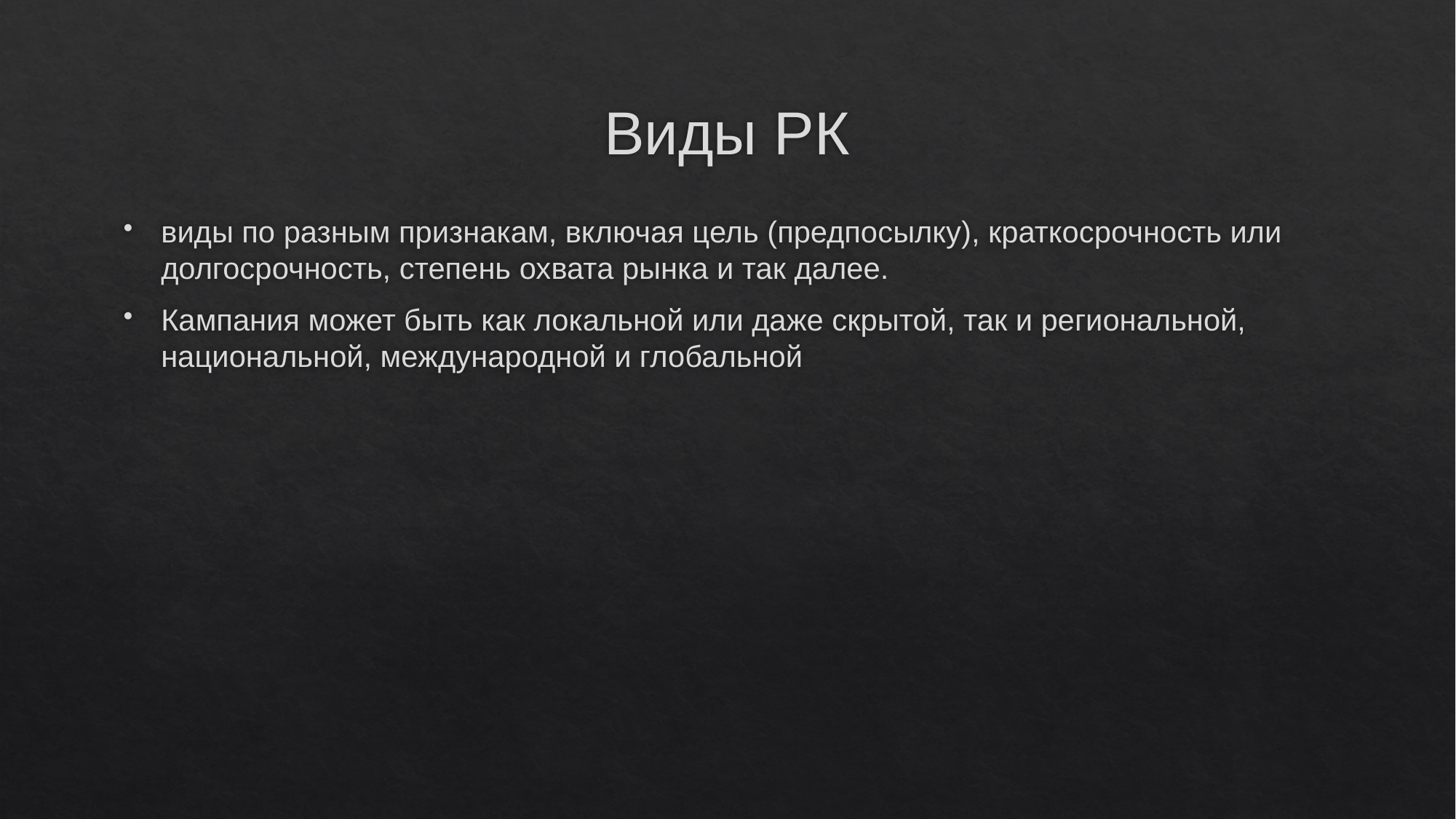

# Виды РК
виды по разным признакам, включая цель (предпосылку), краткосрочность или долгосрочность, степень охвата рынка и так далее.
Кампания может быть как локальной или даже скрытой, так и региональной, национальной, международной и глобальной